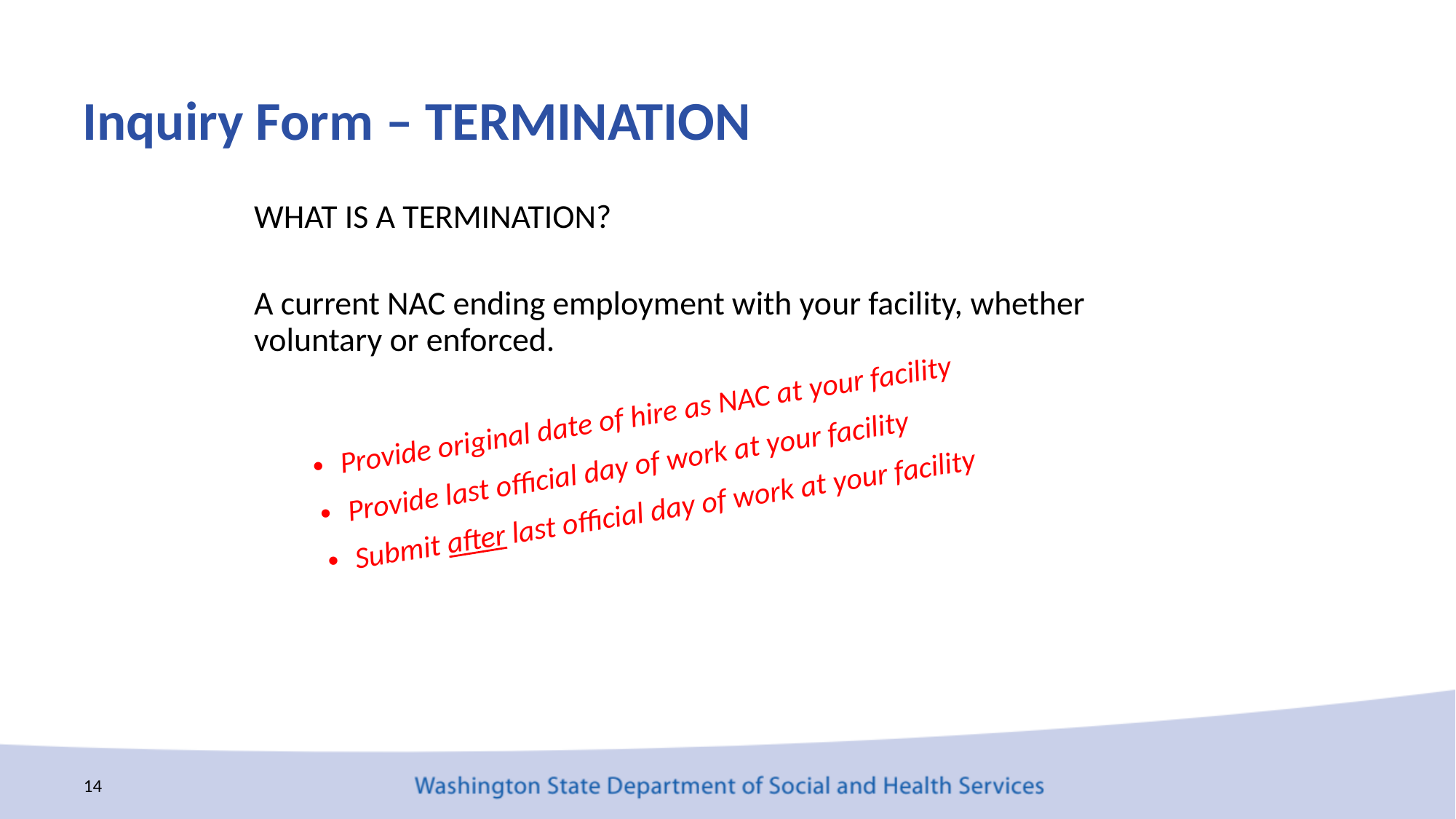

# Inquiry Form – TERMINATION
WHAT IS A TERMINATION?

A current NAC ending employment with your facility, whether voluntary or enforced.

Provide original date of hire as NAC at your facility
Provide last official day of work at your facility
Submit after last official day of work at your facility
14